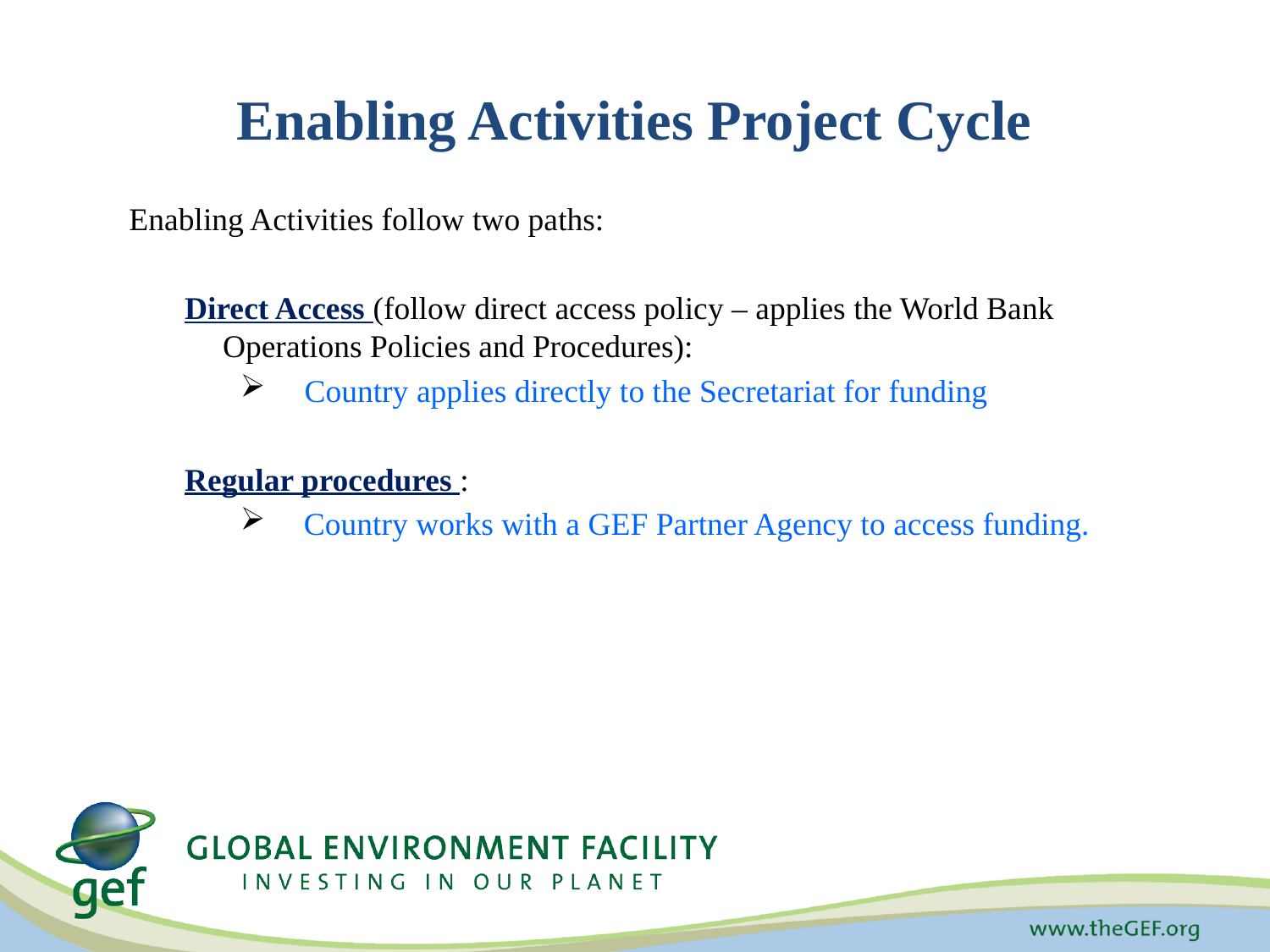

# Enabling Activities Project Cycle
Enabling Activities follow two paths:

Direct Access (follow direct access policy – applies the World Bank Operations Policies and Procedures):
Country applies directly to the Secretariat for funding

Regular procedures :
Country works with a GEF Partner Agency to access funding.